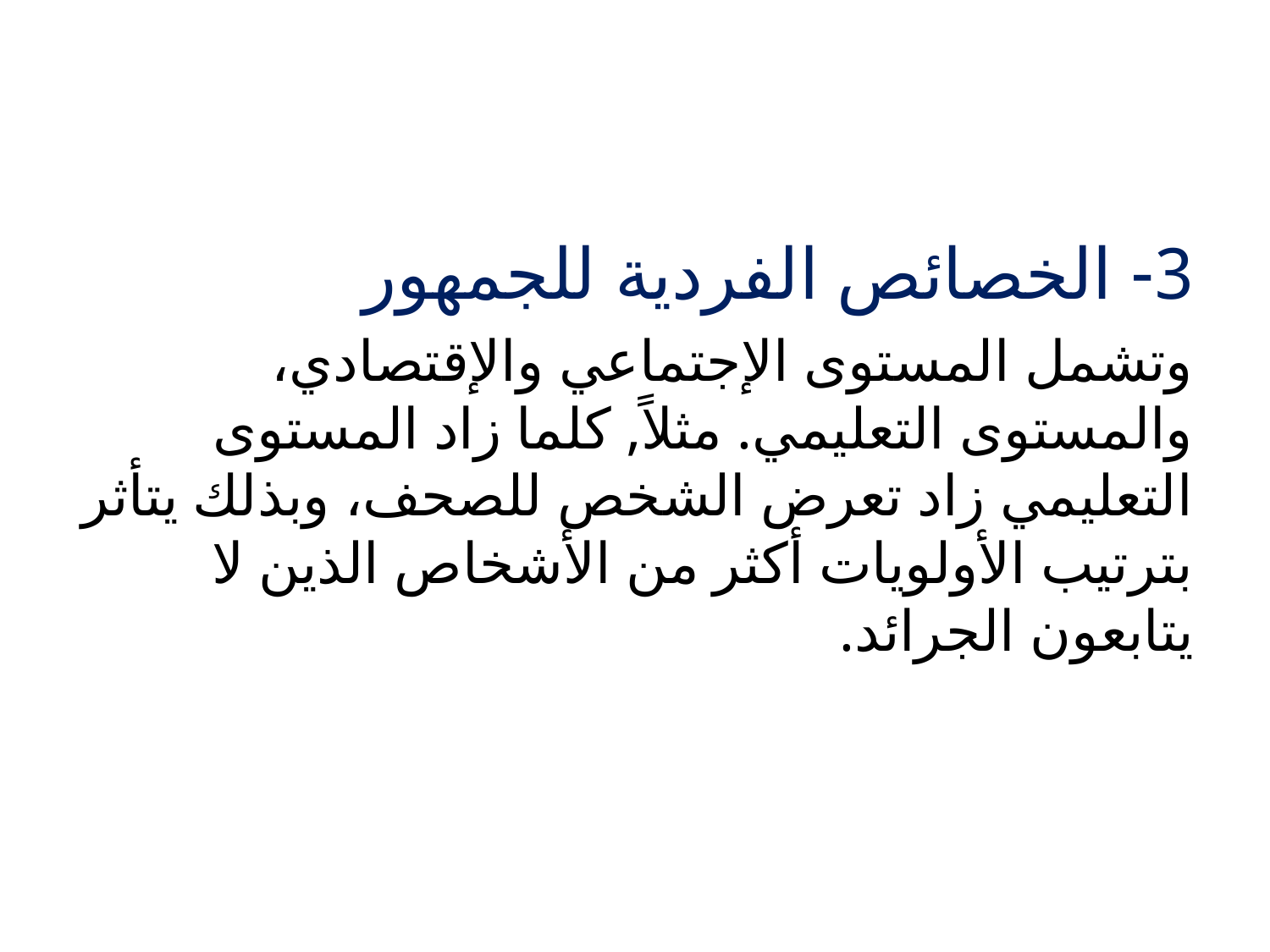

#
3- الخصائص الفردية للجمهور
وتشمل المستوى الإجتماعي والإقتصادي، والمستوى التعليمي. مثلاً, كلما زاد المستوى التعليمي زاد تعرض الشخص للصحف، وبذلك يتأثر بترتيب الأولويات أكثر من الأشخاص الذين لا يتابعون الجرائد.